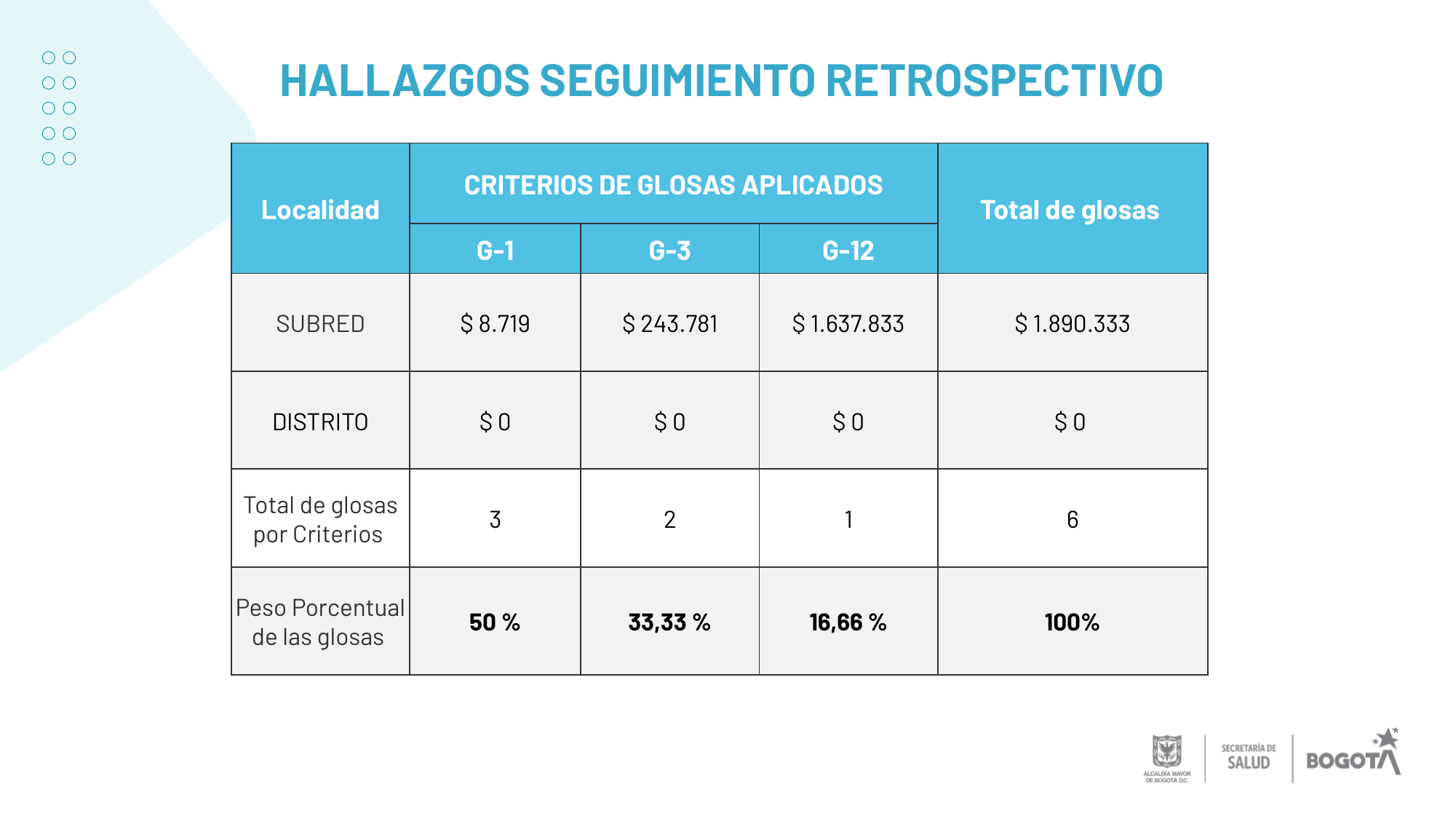

# HALLAZGOS SEGUIMIENTO RETROSPECTIVO
| Localidad | CRITERIOS DE GLOSAS APLICADOS |  |  | Total de glosas |
| --- | --- | --- | --- | --- |
|  | G-1 | G-3 | G-12 |  |
| SUBRED | $ 8.719 | $ 243.781 | $ 1.637.833 | $ 1.890.333 |
| DISTRITO | $ 0 | $ 0 | $ 0 | $ 0 |
| Total de glosas por Criterios | 3 | 2 | 1 | 6 |
| Peso Porcentual de las glosas | 50 % | 33,33 % | 16,66 % | 100% |